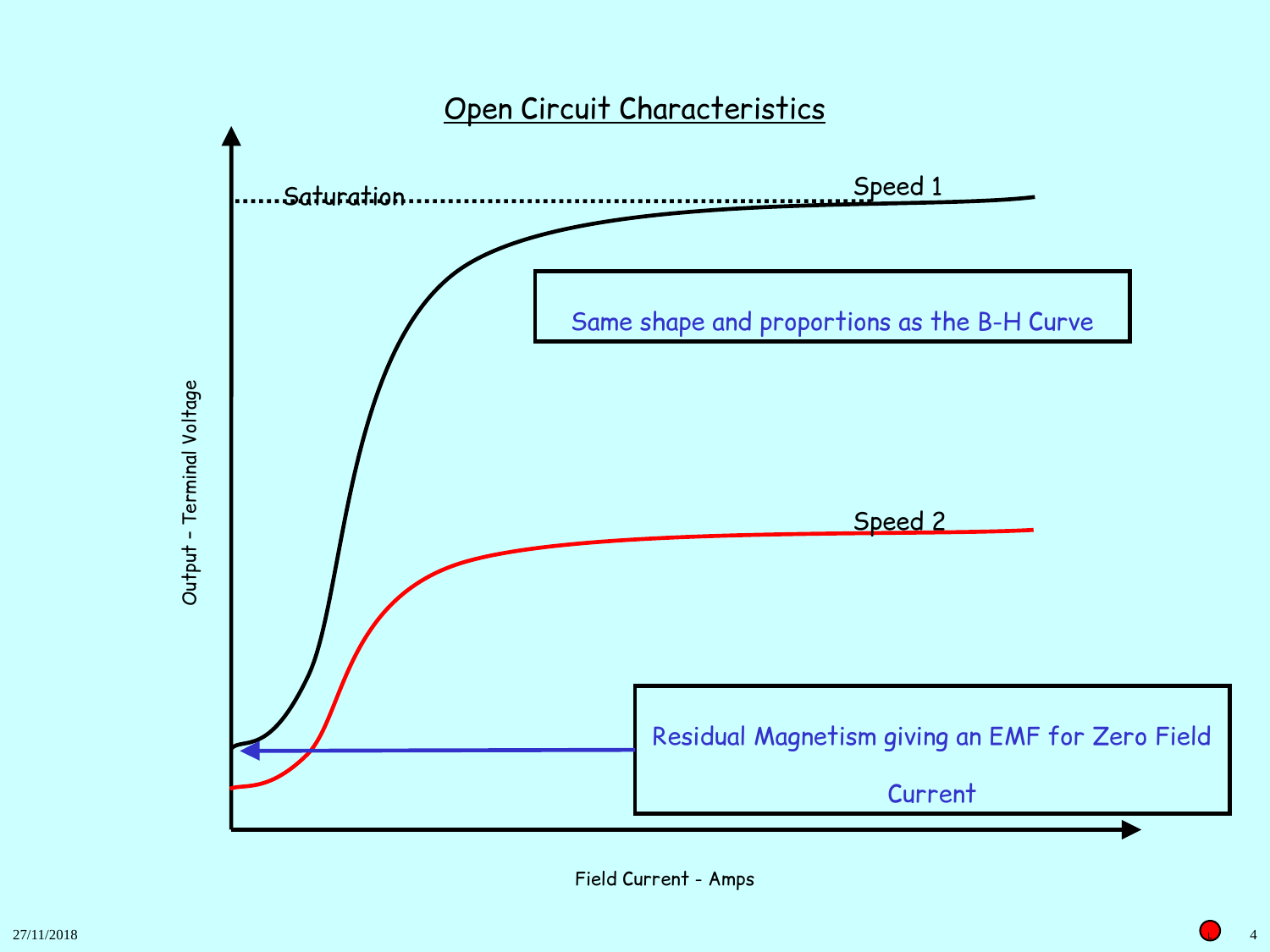

Open Circuit Characteristics
Output – Terminal Voltage

Field Current - Amps
Speed 1
Saturation

Same shape and proportions as the B-H Curve
Speed 2

Residual Magnetism giving an EMF for Zero Field Current

27/11/2018
4
L